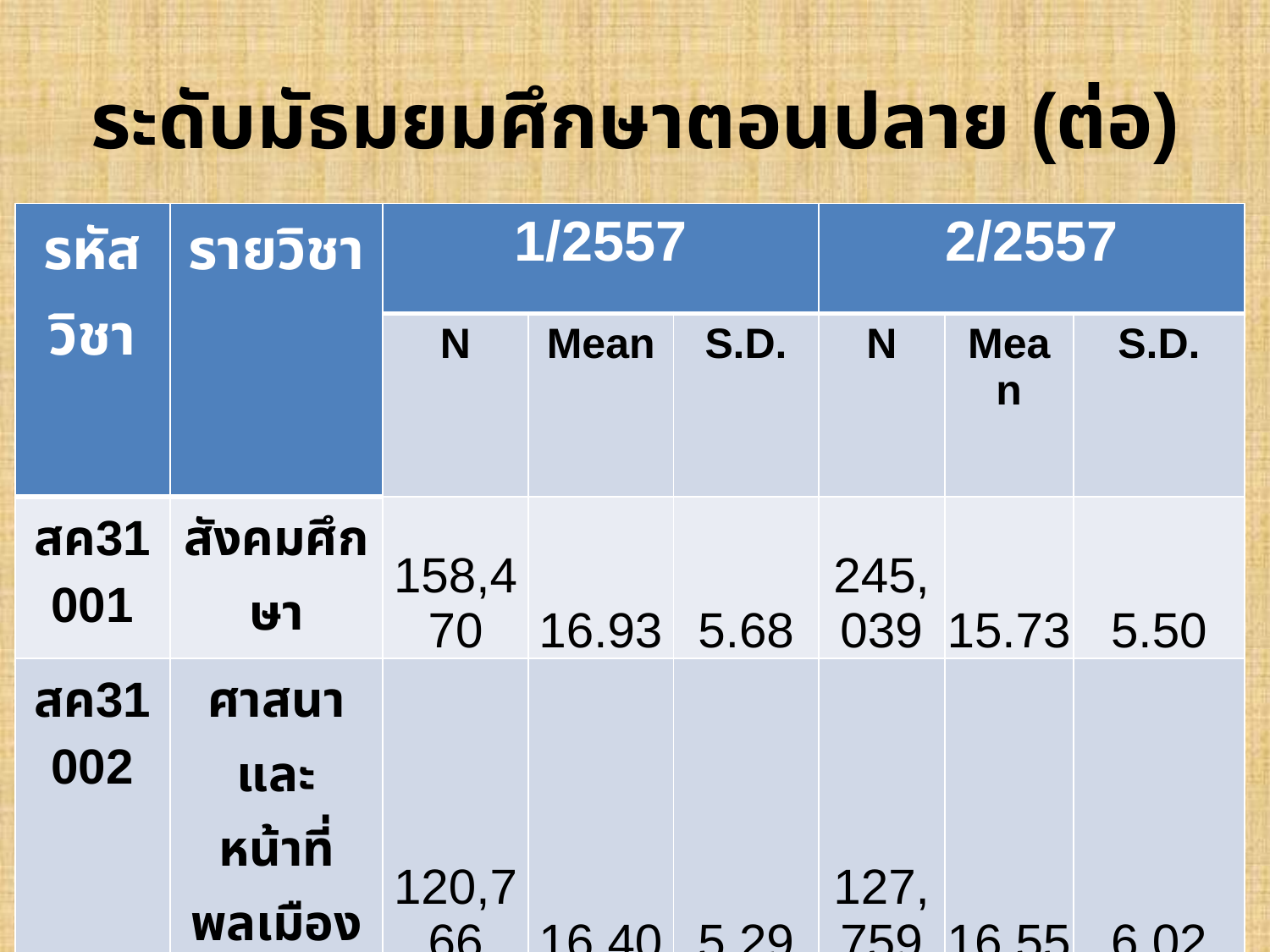

# ระดับมัธมยมศึกษาตอนปลาย (ต่อ)
| รหัสวิชา | รายวิชา | 1/2557 |  |  | 2/2557 |  |  |
| --- | --- | --- | --- | --- | --- | --- | --- |
|  |  | N | Mean | S.D. | N | Mean | S.D. |
| สค31001 | สังคมศึกษา | 158,470 | 16.93 | 5.68 | 245,039 | 15.73 | 5.50 |
| สค31002 | ศาสนาและหน้าที่พลเมือง | 120,766 | 16.40 | 5.29 | 127,759 | 16.55 | 6.02 |
| สค31003 | การพัฒนาตนเอง ชุมชน สังคม | 188,200 | 13.45 | 3.94 | 95,015 | 12.14 | 4.46 |